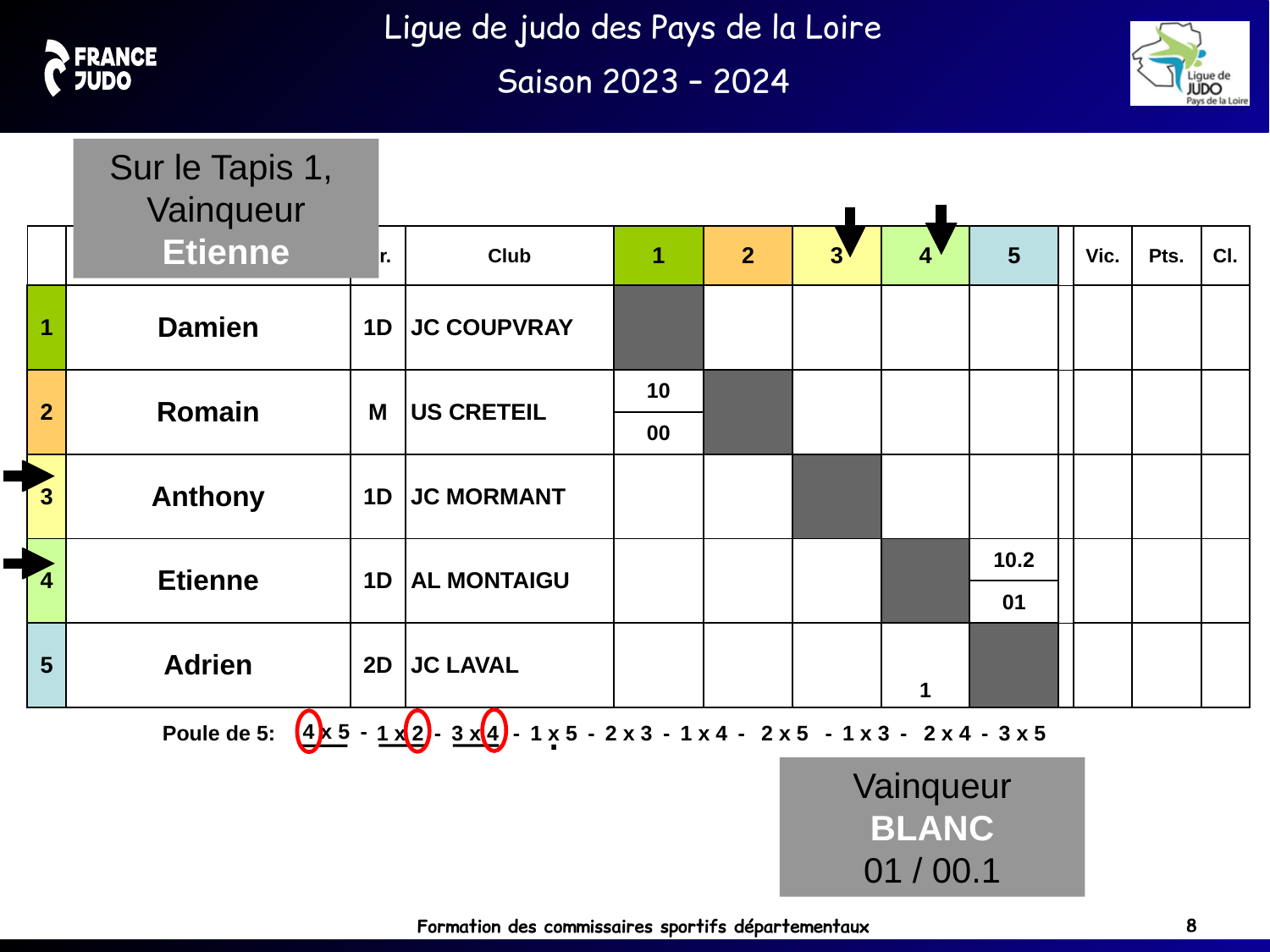

Sur le Tapis 1,
Vainqueur Etienne

.

Vainqueur BLANC
01 / 00.1